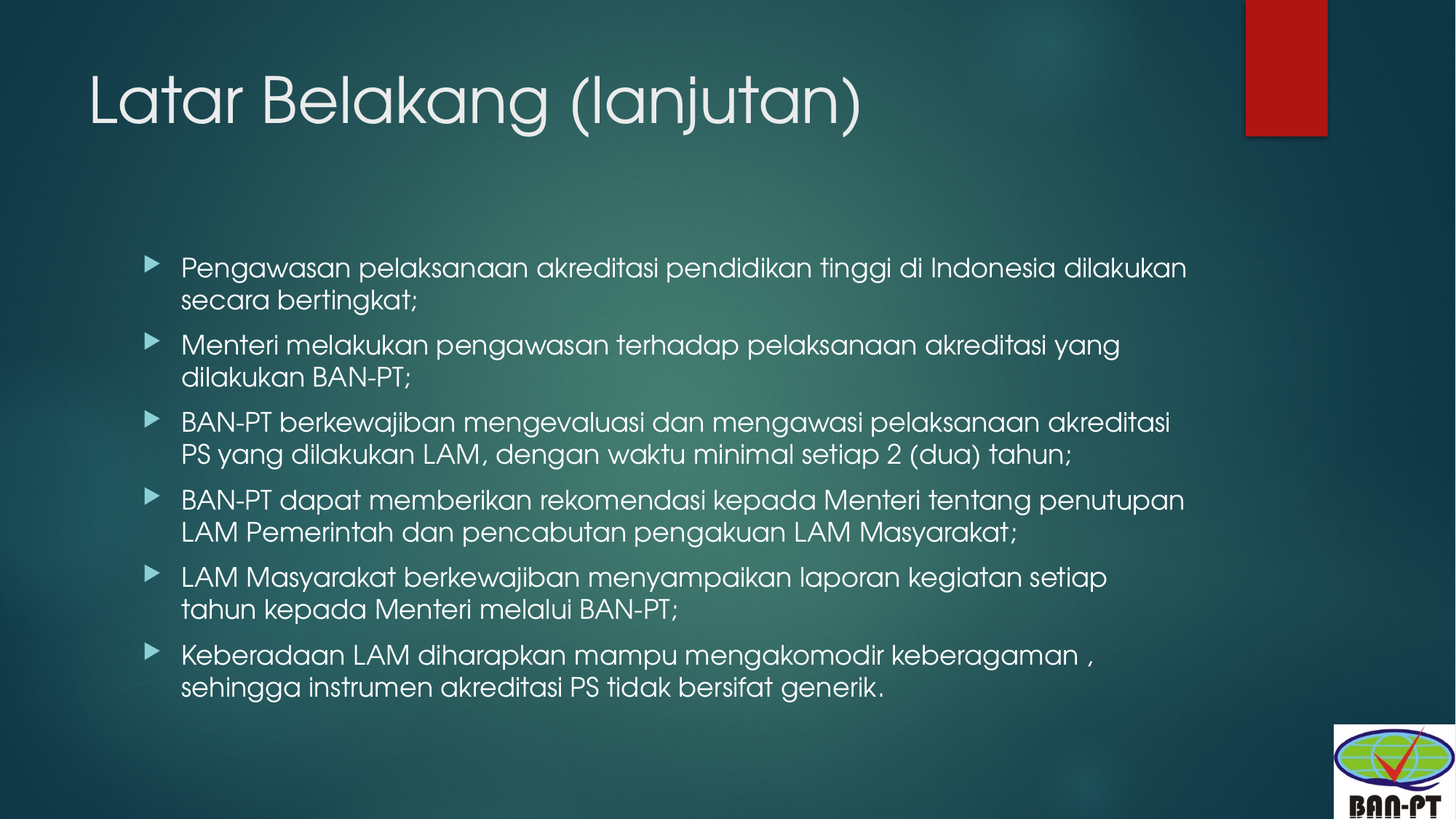

# Latar Belakang (lanjutan)
Pengawasan pelaksanaan akreditasi pendidikan tinggi di Indonesia dilakukan secara bertingkat;
Menteri melakukan pengawasan terhadap pelaksanaan akreditasi yang dilakukan BAN-PT;
BAN-PT berkewajiban mengevaluasi dan mengawasi pelaksanaan akreditasi PS yang dilakukan LAM, dengan waktu minimal setiap 2 (dua) tahun;
BAN-PT dapat memberikan rekomendasi kepada Menteri tentang penutupan LAM Pemerintah dan pencabutan pengakuan LAM Masyarakat;
LAM Masyarakat berkewajiban menyampaikan laporan kegiatan setiap tahun kepada Menteri melalui BAN-PT;
Keberadaan LAM diharapkan mampu mengakomodir keberagaman , sehingga instrumen akreditasi PS tidak bersifat generik.